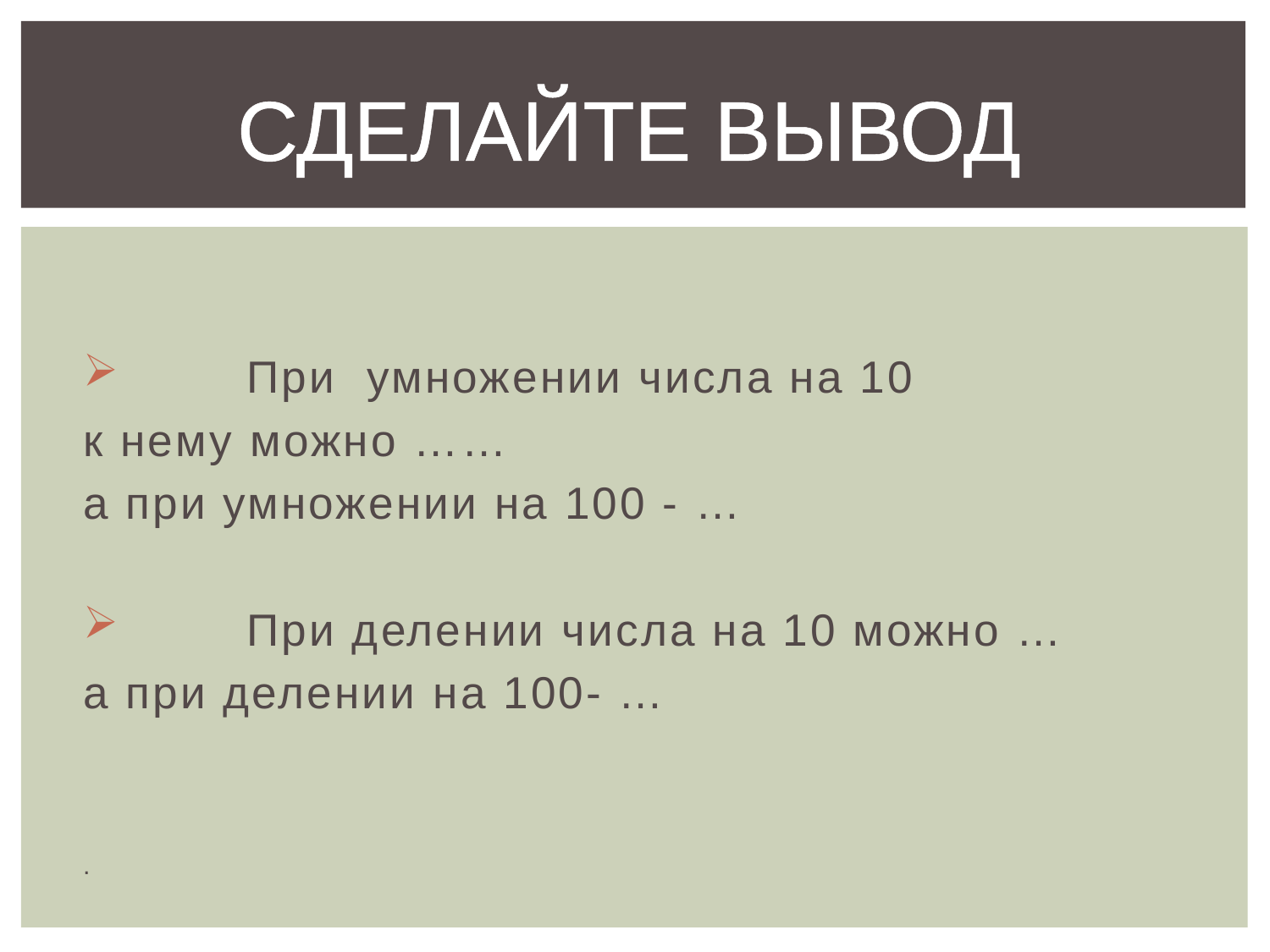

# СДЕЛАЙТЕ ВЫВОД

         При  умножении числа на 10
к нему можно ……
а при умножении на 100 - …

         При делении числа на 10 можно …
а при делении на 100- …

.